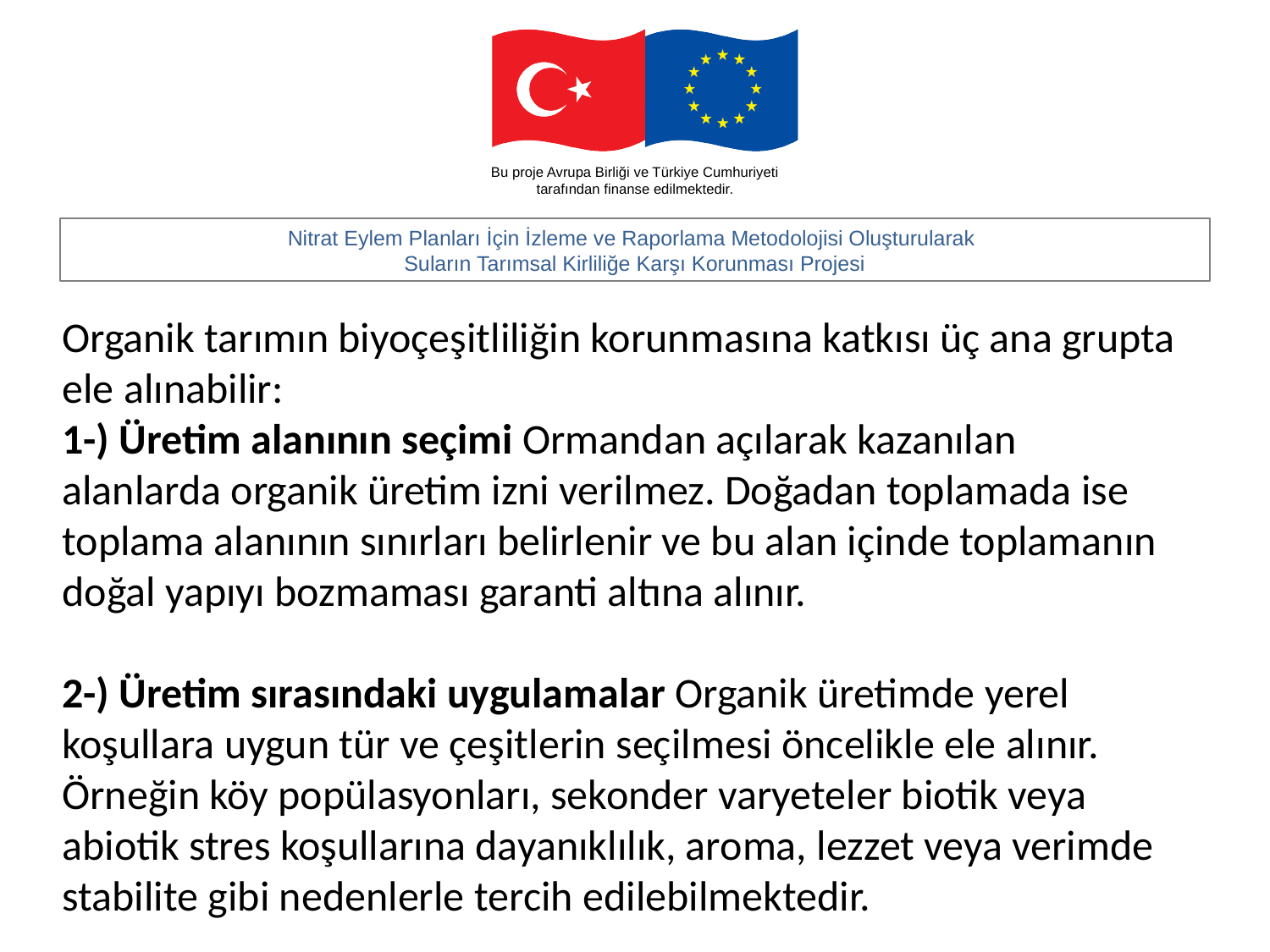

Organik tarımın biyoçeşitliliğin korunmasına katkısı üç ana grupta ele alınabilir:
1-) Üretim alanının seçimi Ormandan açılarak kazanılan alanlarda organik üretim izni verilmez. Doğadan toplamada ise toplama alanının sınırları belirlenir ve bu alan içinde toplamanın doğal yapıyı bozmaması garanti altına alınır.
2-) Üretim sırasındaki uygulamalar Organik üretimde yerel koşullara uygun tür ve çeşitlerin seçilmesi öncelikle ele alınır. Örneğin köy popülasyonları, sekonder varyeteler biotik veya abiotik stres koşullarına dayanıklılık, aroma, lezzet veya verimde stabilite gibi nedenlerle tercih edilebilmektedir.